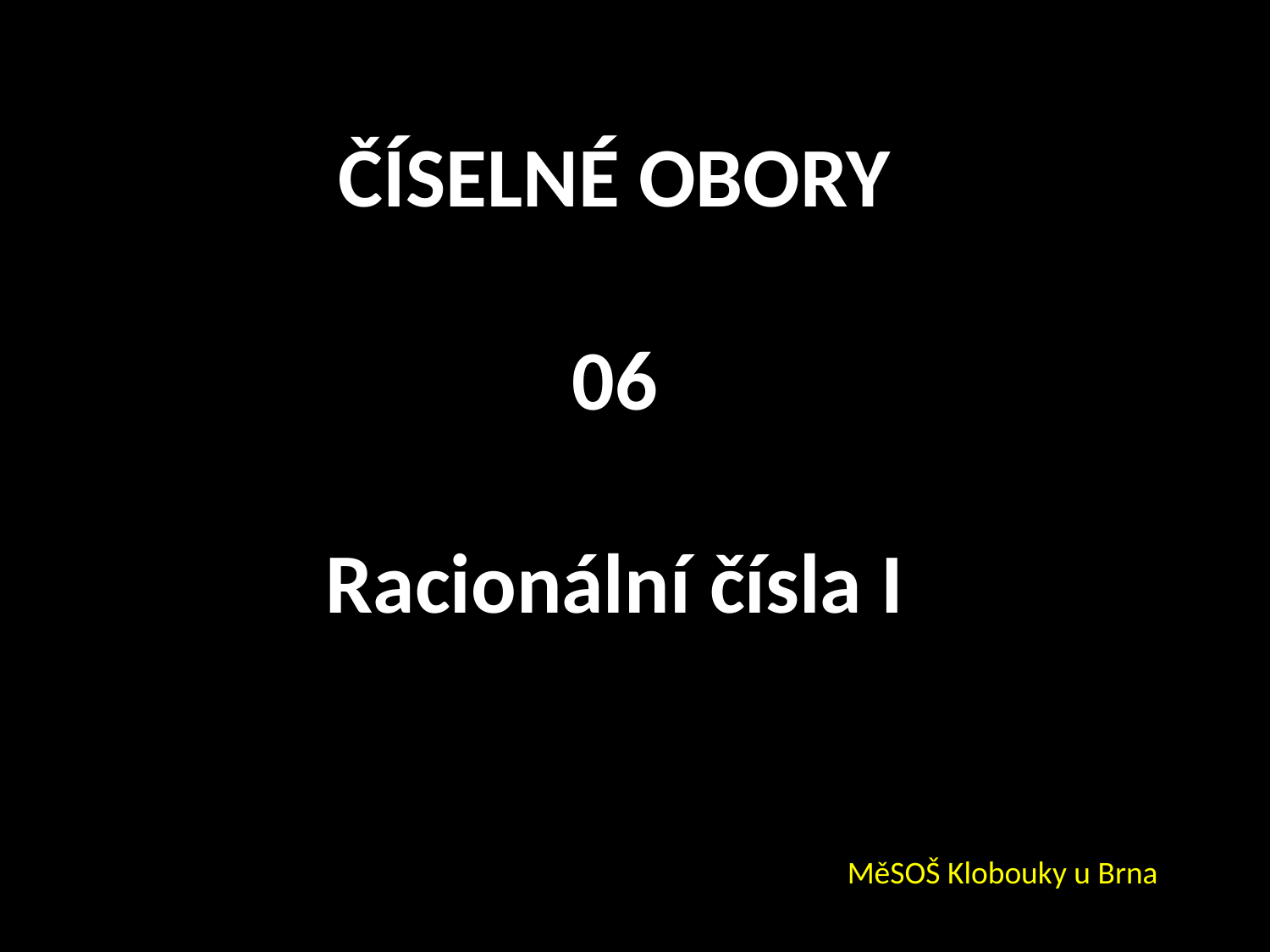

ČÍSELNÉ OBORY

06

Racionální čísla I

MěSOŠ Klobouky u Brna